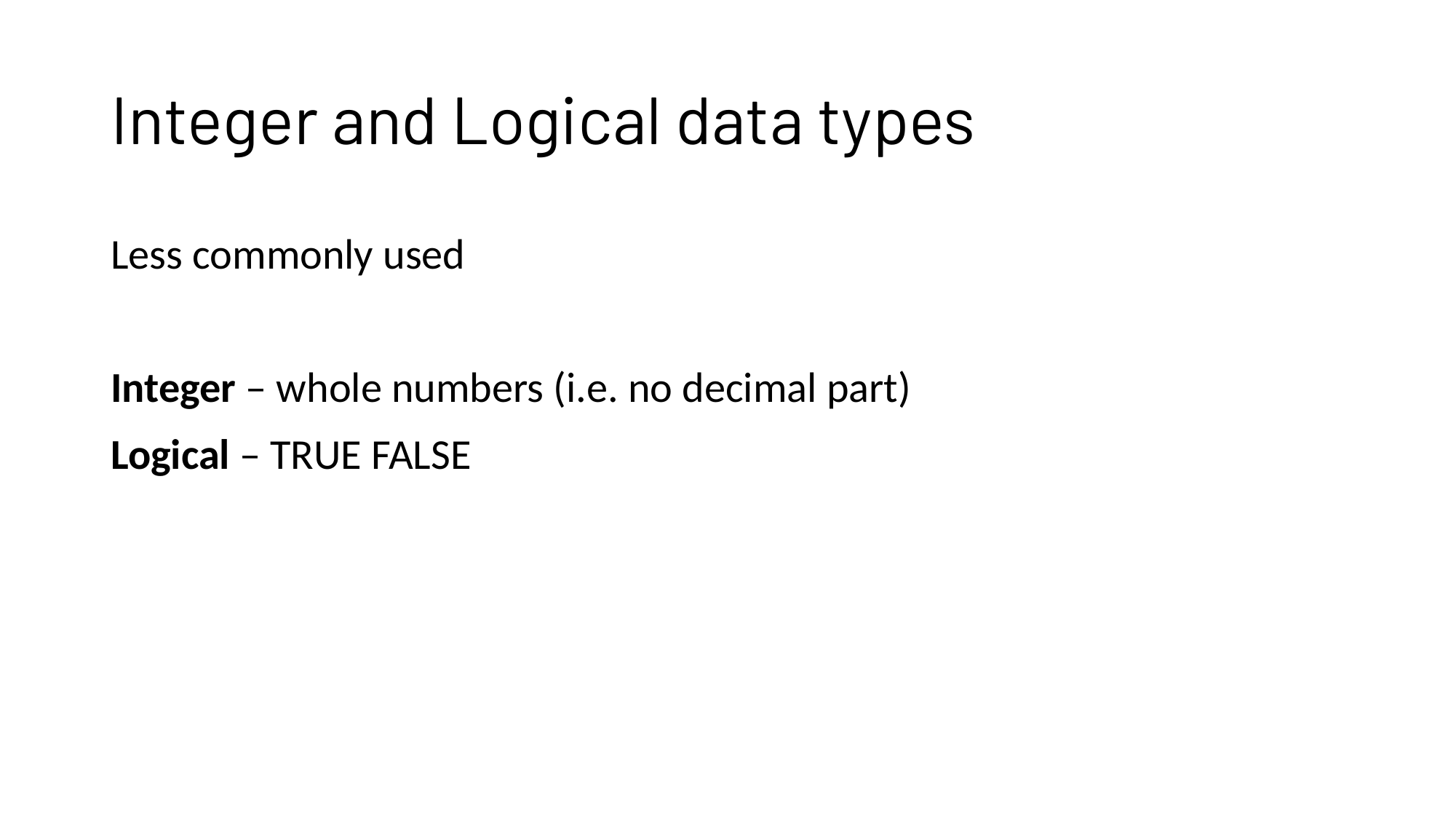

# Integer and Logical data types
Less commonly used

Integer – whole numbers (i.e. no decimal part)
Logical – TRUE FALSE